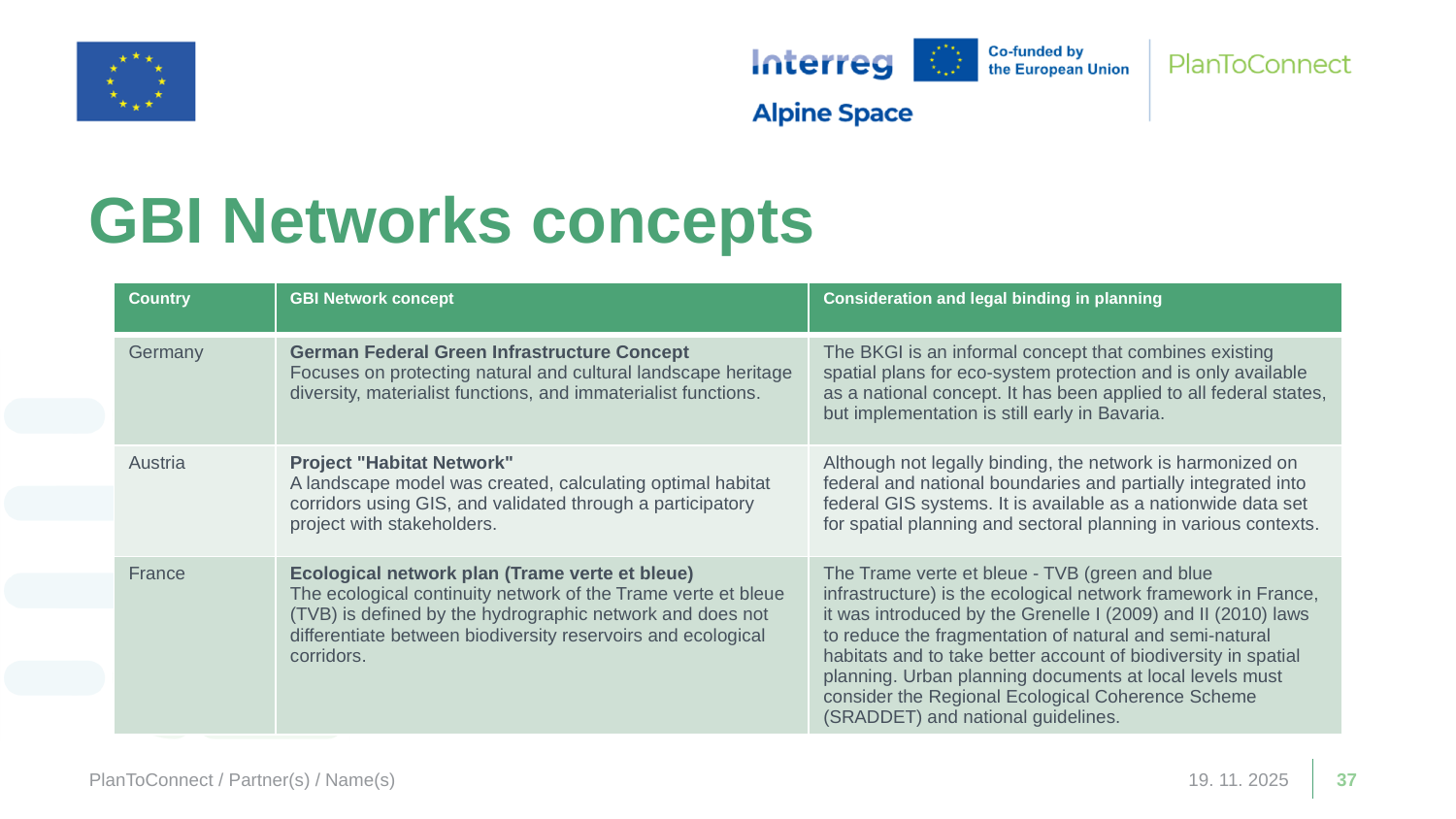

GBI Networks concepts
| Country | GBI Network concept | Consideration and legal binding in planning |
| --- | --- | --- |
| Germany | German Federal Green Infrastructure Concept Focuses on protecting natural and cultural landscape heritage diversity, materialist functions, and immaterialist functions. | The BKGI is an informal concept that combines existing spatial plans for eco-system protection and is only available as a national concept. It has been applied to all federal states, but implementation is still early in Bavaria. |
| Austria | Project "Habitat Network" A landscape model was created, calculating optimal habitat corridors using GIS, and validated through a participatory project with stakeholders. | Although not legally binding, the network is harmonized on federal and national boundaries and partially integrated into federal GIS systems. It is available as a nationwide data set for spatial planning and sectoral planning in various contexts. |
| France | Ecological network plan (Trame verte et bleue) The ecological continuity network of the Trame verte et bleue (TVB) is defined by the hydrographic network and does not differentiate between biodiversity reservoirs and ecological corridors. | The Trame verte et bleue - TVB (green and blue infrastructure) is the ecological network framework in France, it was introduced by the Grenelle I (2009) and II (2010) laws to reduce the fragmentation of natural and semi-natural habitats and to take better account of biodiversity in spatial planning. Urban planning documents at local levels must consider the Regional Ecological Coherence Scheme (SRADDET) and national guidelines. |
PlanToConnect / Partner(s) / Name(s)
19. 11. 2025
37